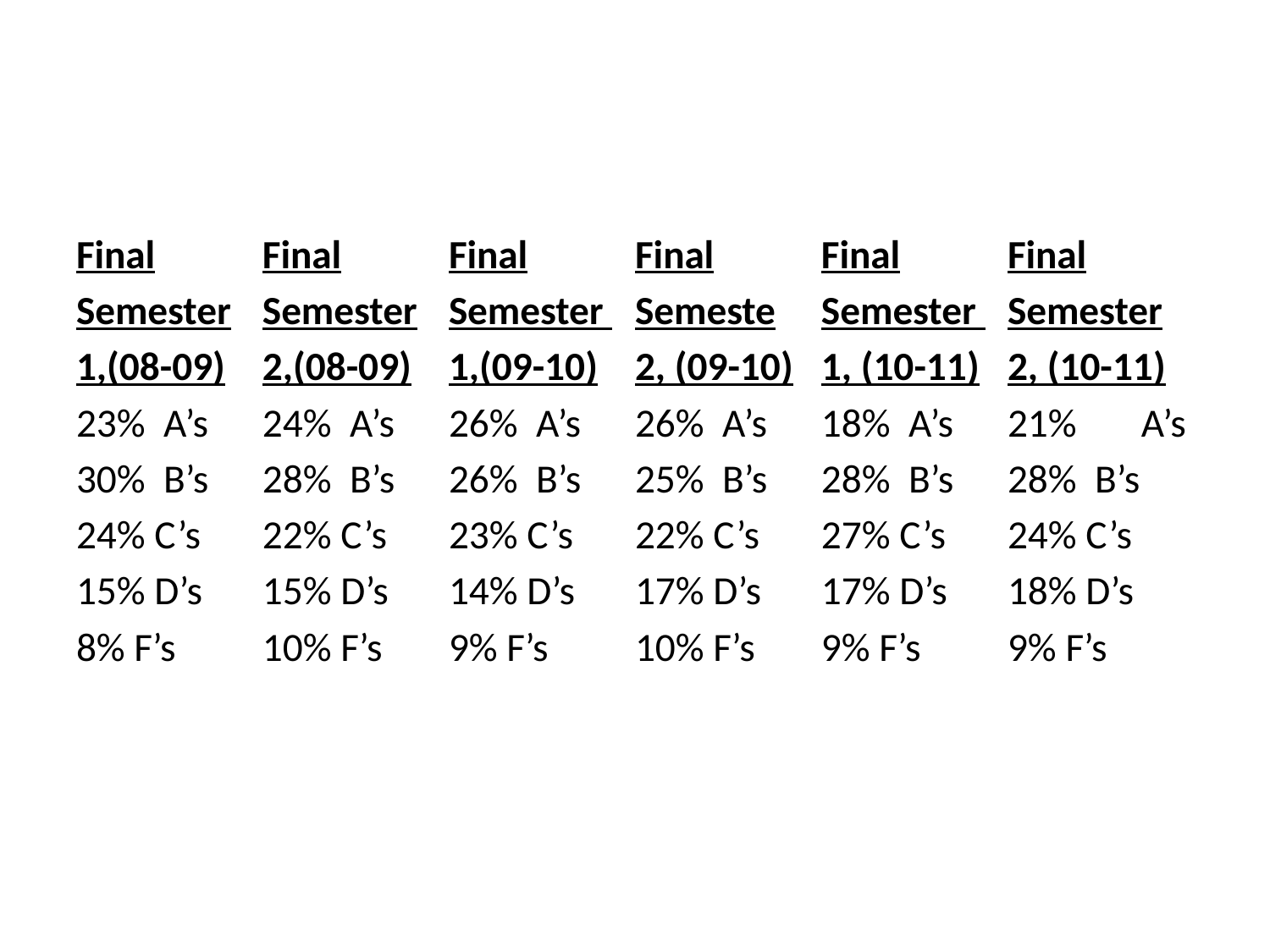

#
Final
Semester
1,(08-09)
23%  A’s
30%  B’s
24% C’s
15% D’s
8% F’s

Final
Semester
2,(08-09)
24%  A’s
28%  B’s
22% C’s
15% D’s
10% F’s

Final
Semester
1,(09-10)
26%  A’s
26%  B’s
23% C’s
14% D’s
9% F’s

Final
Semeste
2, (09-10)
26%  A’s
25%  B’s
22% C’s
17% D’s
10% F’s

Final
Semester
1, (10-11)
18%  A’s
28%  B’s
27% C’s
17% D’s
9% F’s

Final
Semester
2, (10-11)
21%	A’s
28%  B’s
24% C’s
18% D’s
9% F’s